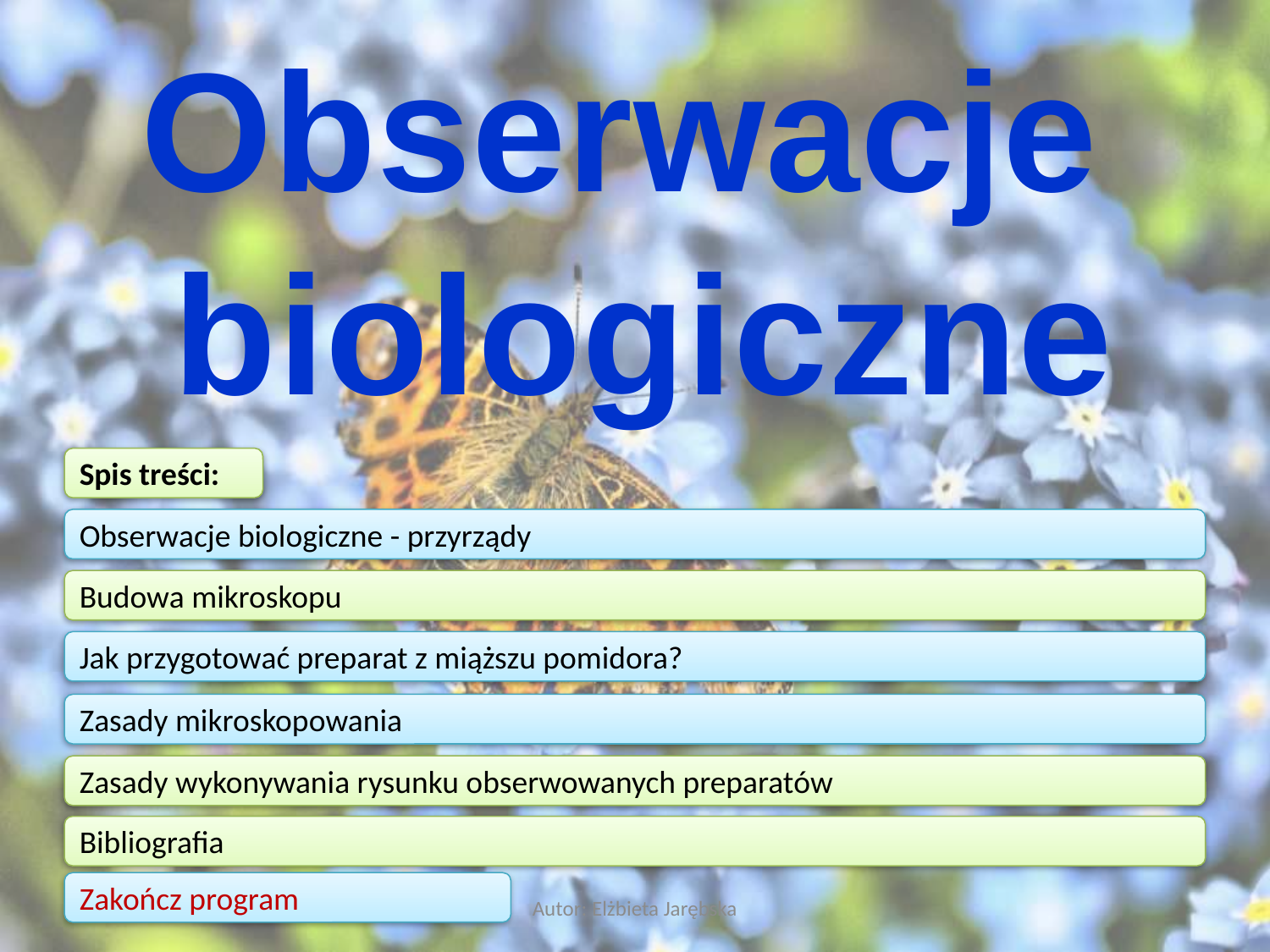

Obserwacje
 biologiczne
Spis treści:
Obserwacje biologiczne - przyrządy
Budowa mikroskopu
Jak przygotować preparat z miąższu pomidora?
Zasady mikroskopowania
Zasady wykonywania rysunku obserwowanych preparatów
Bibliografia
Zakończ program
Autor: Elżbieta Jarębska